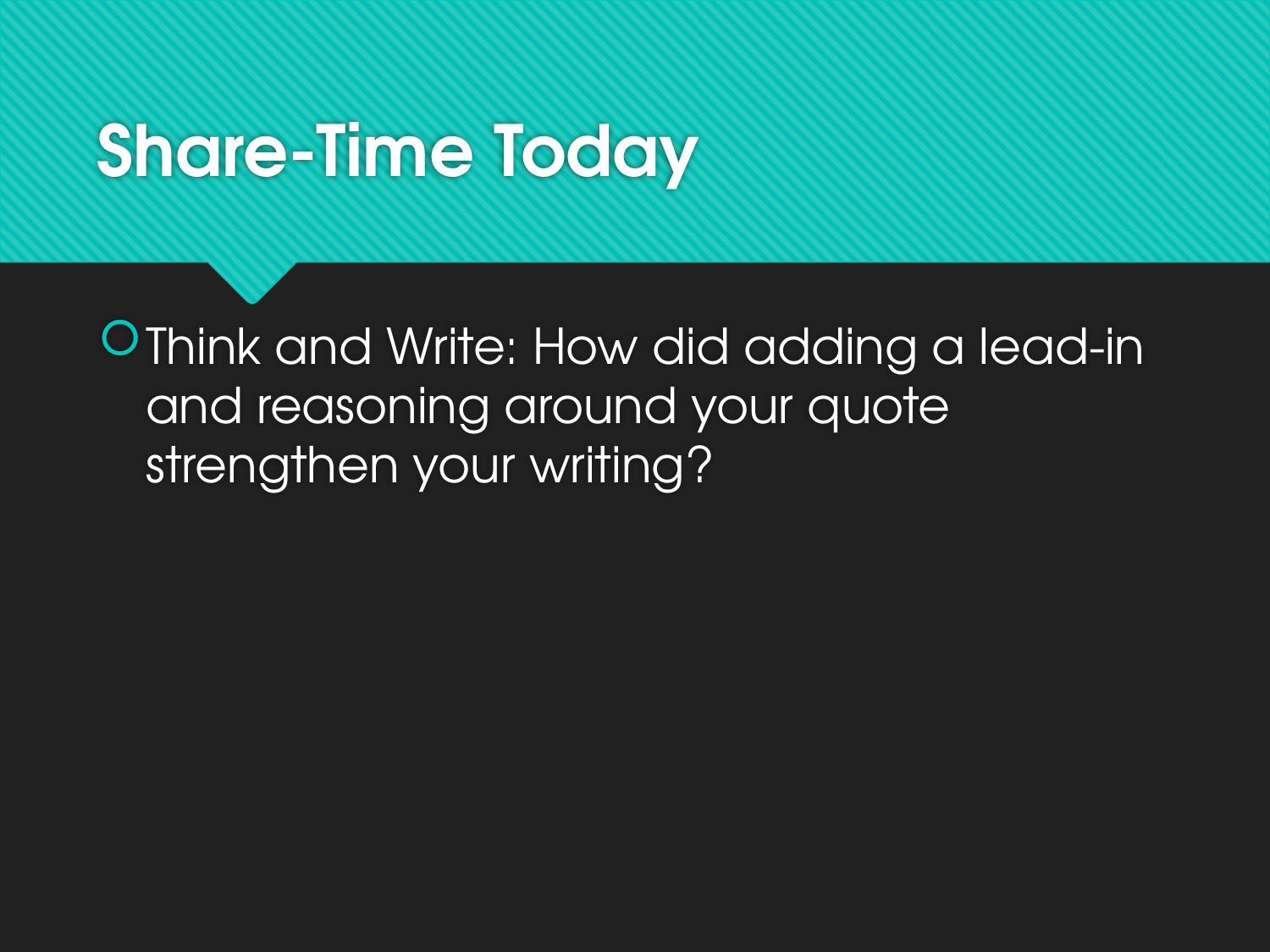

# Share-Time Today
Think and Write: How did adding a lead-in and reasoning around your quote strengthen your writing?